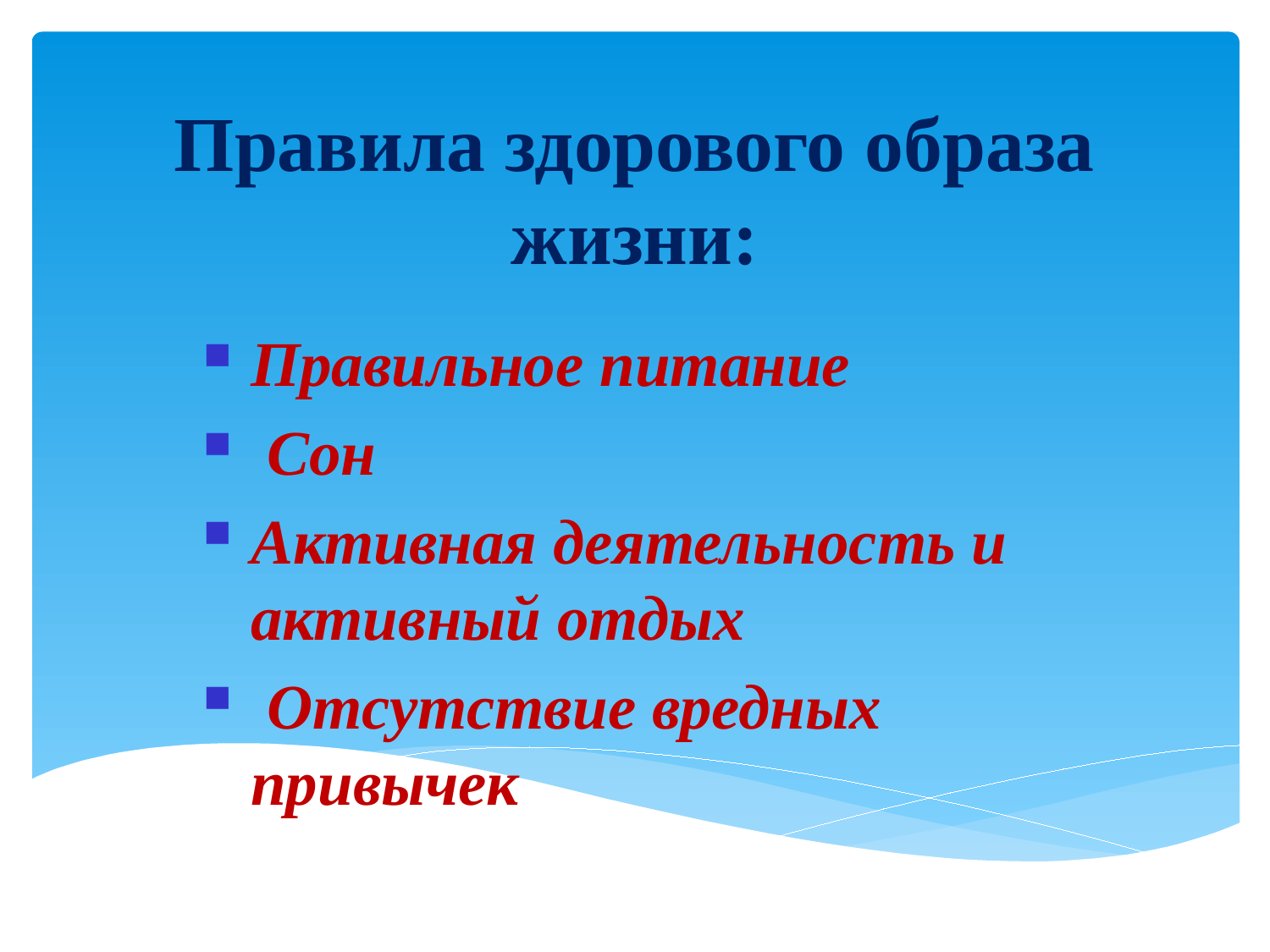

# Правила здорового образа жизни:
Правильное питание
 Сон
Активная деятельность и активный отдых
 Отсутствие вредных привычек